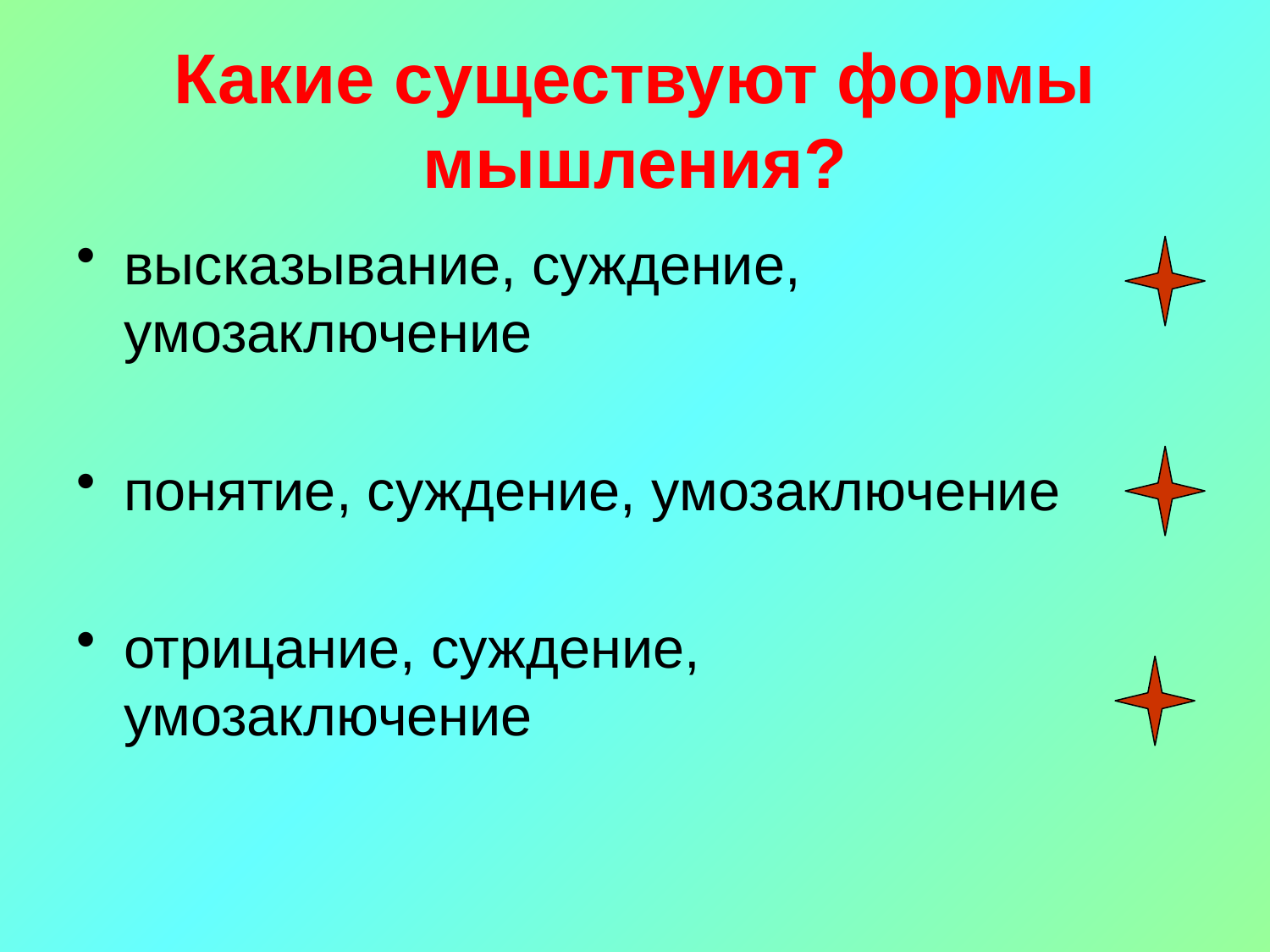

# Какие существуют формы мышления?
высказывание, суждение, умозаключение

понятие, суждение, умозаключение

отрицание, суждение, умозаключение